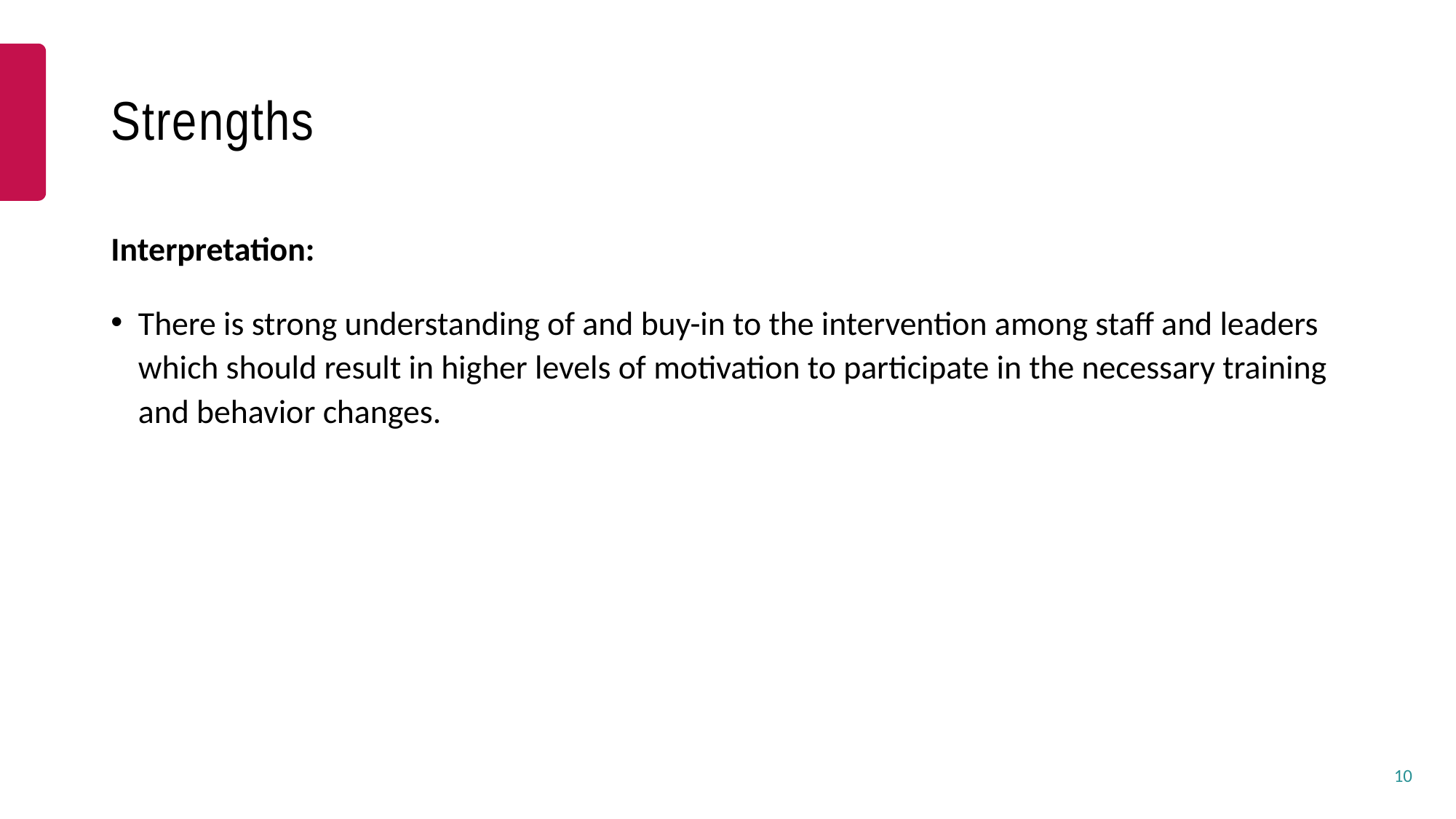

# Strengths
Interpretation:
There is strong understanding of and buy-in to the intervention among staff and leaders which should result in higher levels of motivation to participate in the necessary training and behavior changes.

10